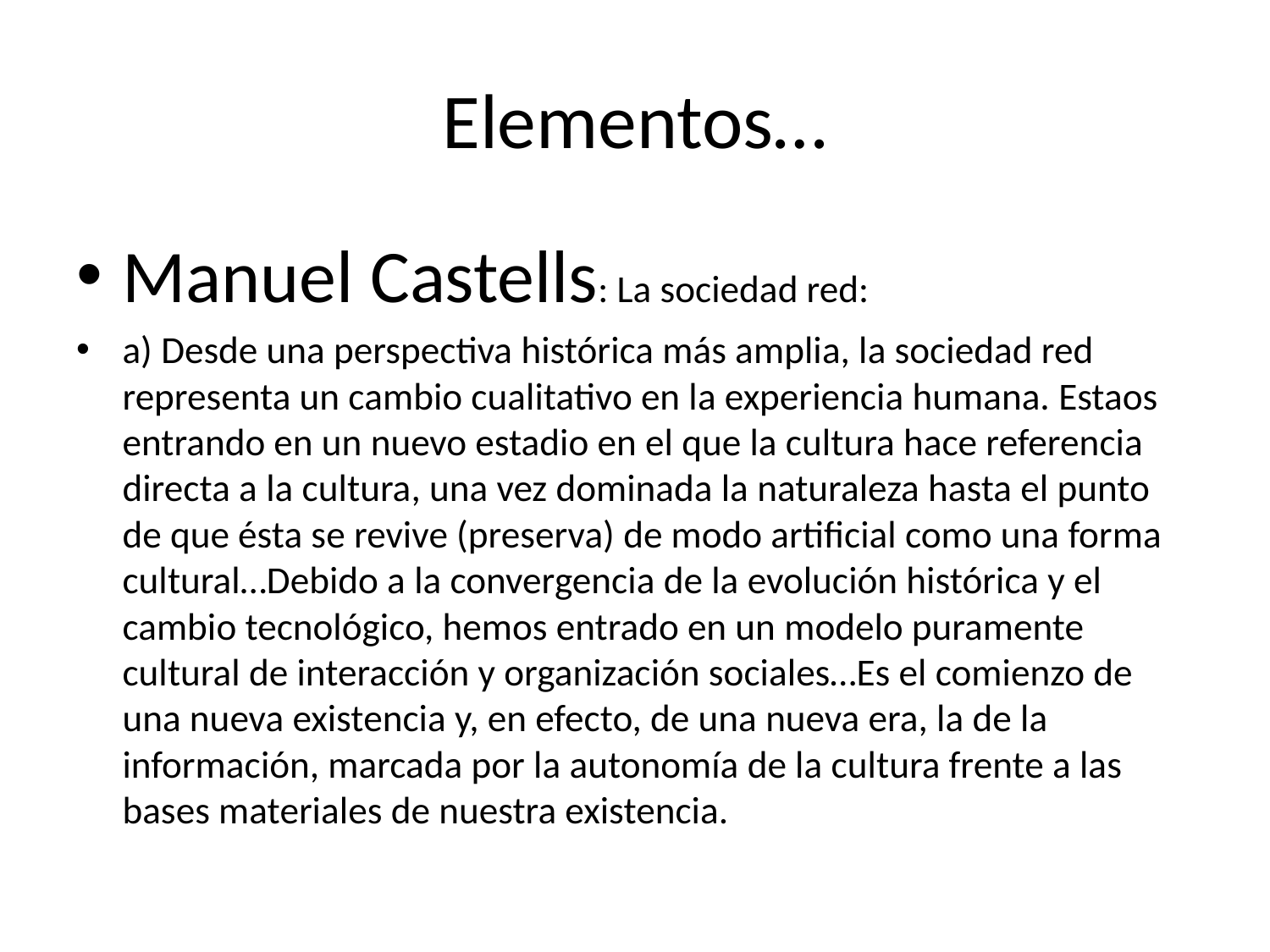

# Elementos…
Manuel Castells: La sociedad red:
a) Desde una perspectiva histórica más amplia, la sociedad red representa un cambio cualitativo en la experiencia humana. Estaos entrando en un nuevo estadio en el que la cultura hace referencia directa a la cultura, una vez dominada la naturaleza hasta el punto de que ésta se revive (preserva) de modo artificial como una forma cultural…Debido a la convergencia de la evolución histórica y el cambio tecnológico, hemos entrado en un modelo puramente cultural de interacción y organización sociales…Es el comienzo de una nueva existencia y, en efecto, de una nueva era, la de la información, marcada por la autonomía de la cultura frente a las bases materiales de nuestra existencia.